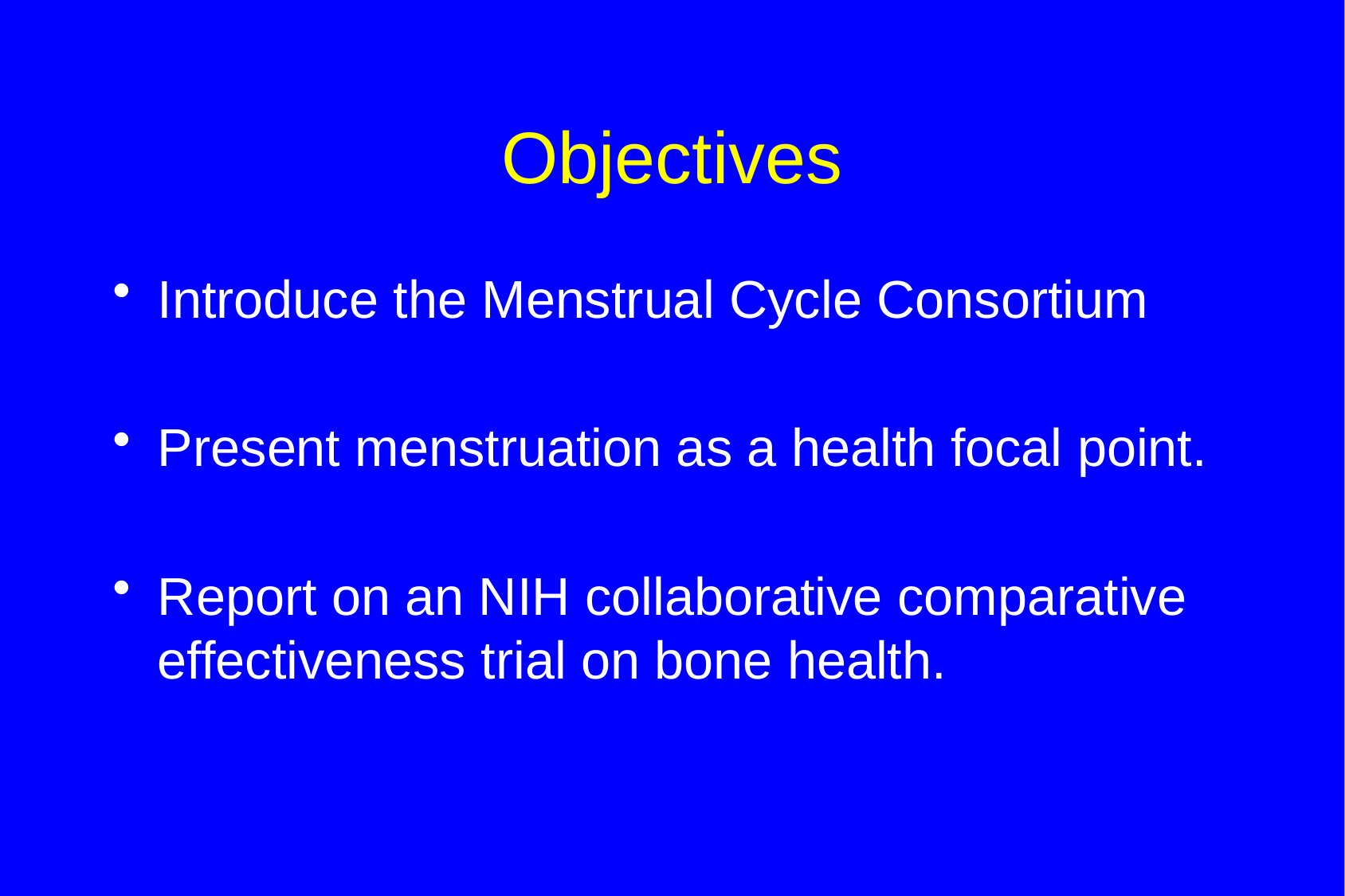

# Objectives
Introduce the Menstrual Cycle Consortium

Present menstruation as a health focal point.

Report on an NIH collaborative comparative effectiveness trial on bone health.